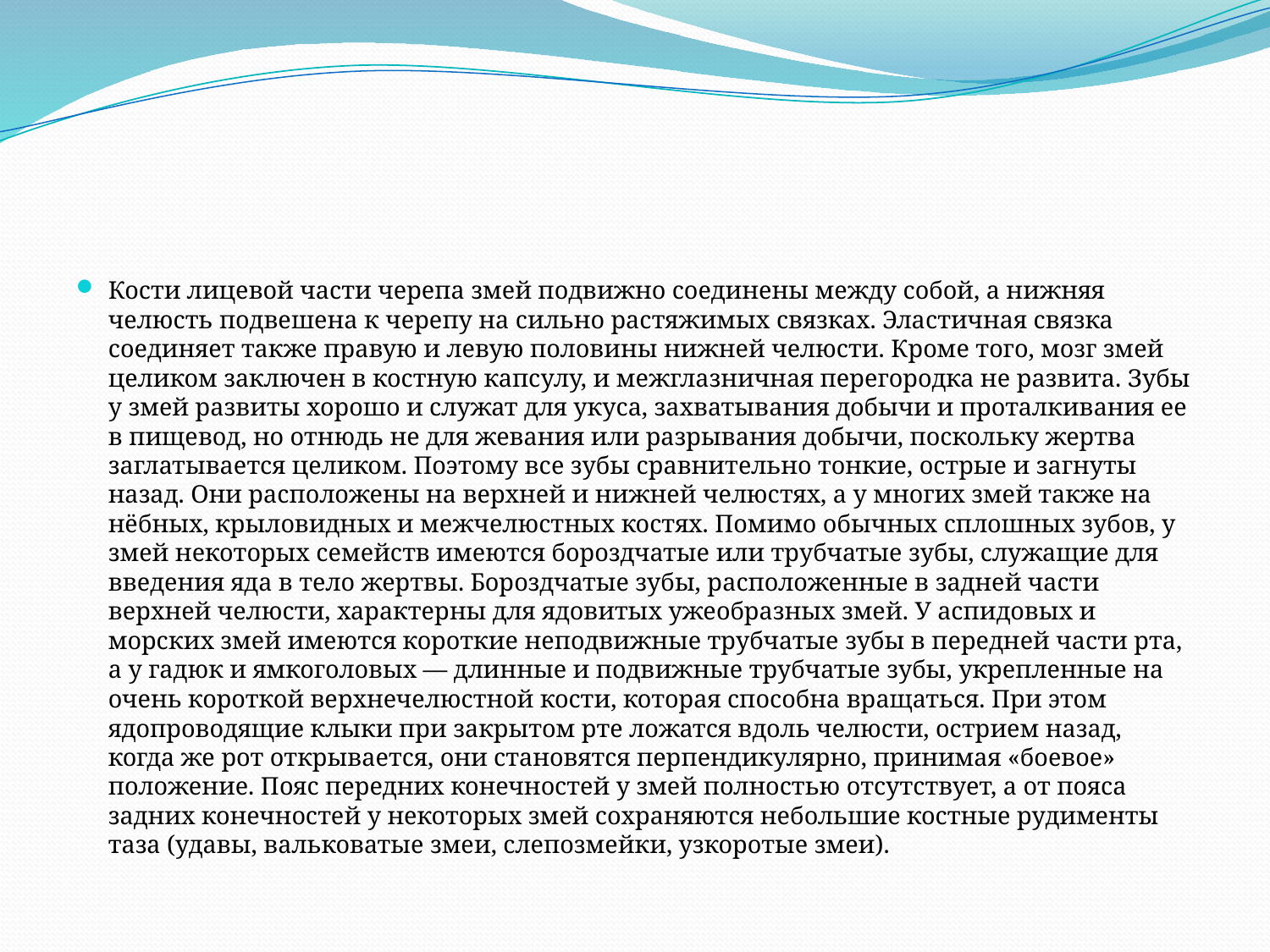

#
Кости лицевой части черепа змей подвижно соединены между собой, а нижняя челюсть подвешена к черепу на сильно растяжимых связках. Эластичная связка соединяет также правую и левую половины нижней челюсти. Кроме того, мозг змей целиком заключен в костную капсулу, и межглазничная перегородка не развита. Зубы у змей развиты хорошо и служат для укуса, захватывания добычи и проталкивания ее в пищевод, но отнюдь не для жевания или разрывания добычи, поскольку жертва заглатывается целиком. Поэтому все зубы сравнительно тонкие, острые и загнуты назад. Они расположены на верхней и нижней челюстях, а у многих змей также на нёбных, крыловидных и межчелюстных костях. Помимо обычных сплошных зубов, у змей некоторых семейств имеются бороздчатые или трубчатые зубы, служащие для введения яда в тело жертвы. Бороздчатые зубы, расположенные в задней части верхней челюсти, характерны для ядовитых ужеобразных змей. У аспидовых и морских змей имеются короткие неподвижные трубчатые зубы в передней части рта, а у гадюк и ямкоголовых — длинные и подвижные трубчатые зубы, укрепленные на очень короткой верхнечелюстной кости, которая способна вращаться. При этом ядопроводящие клыки при закрытом рте ложатся вдоль челюсти, острием назад, когда же рот открывается, они становятся перпендикулярно, принимая «боевое» положение. Пояс передних конечностей у змей полностью отсутствует, а от пояса задних конечностей у некоторых змей сохраняются небольшие костные рудименты таза (удавы, вальковатые змеи, слепозмейки, узкоротые змеи).